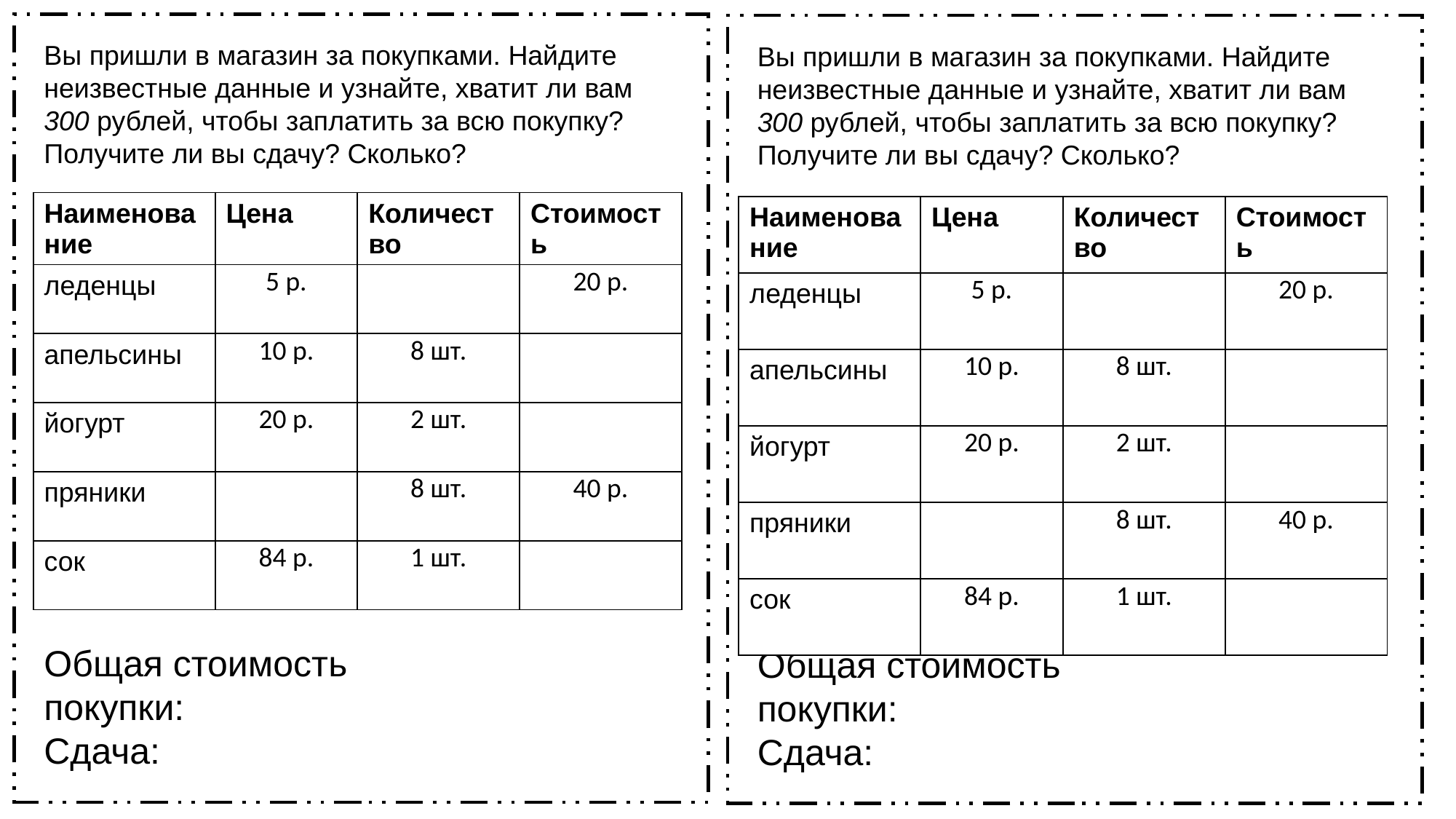

Вы пришли в магазин за покупками. Найдите неизвестные данные и узнайте, хватит ли вам 300 рублей, чтобы заплатить за всю покупку? Получите ли вы сдачу? Сколько?
Вы пришли в магазин за покупками. Найдите неизвестные данные и узнайте, хватит ли вам 300 рублей, чтобы заплатить за всю покупку? Получите ли вы сдачу? Сколько?
| Наименование | Цена | Количество | Стоимость |
| --- | --- | --- | --- |
| леденцы | 5 р. |  | 20 р. |
| апельсины | 10 р. | 8 шт. |  |
| йогурт | 20 р. | 2 шт. |  |
| пряники |  | 8 шт. | 40 р. |
| сок | 84 р. | 1 шт. |  |
| Наименование | Цена | Количество | Стоимость |
| --- | --- | --- | --- |
| леденцы | 5 р. |  | 20 р. |
| апельсины | 10 р. | 8 шт. |  |
| йогурт | 20 р. | 2 шт. |  |
| пряники |  | 8 шт. | 40 р. |
| сок | 84 р. | 1 шт. |  |
Общая стоимость покупки:
Сдача:
Общая стоимость покупки:
Сдача: